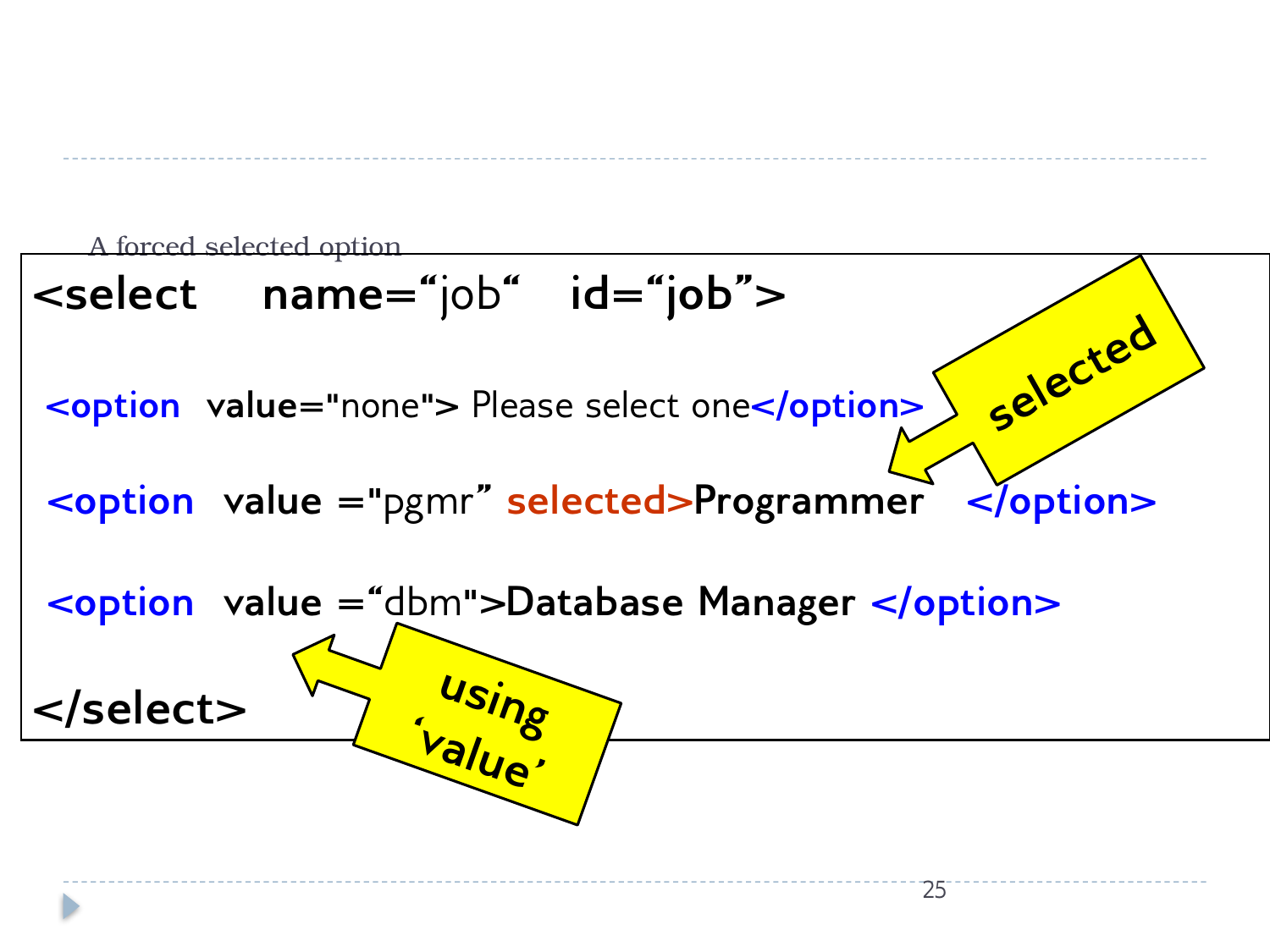

# A forced selected option

<select    name=“job“   id=“job”>

 <option  value="none"> Please select one</option>

 <option  value ="pgmr” selected>Programmer   </option>

 <option  value =“dbm">Database Manager </option>

</select>

selected

using ‘value’
25